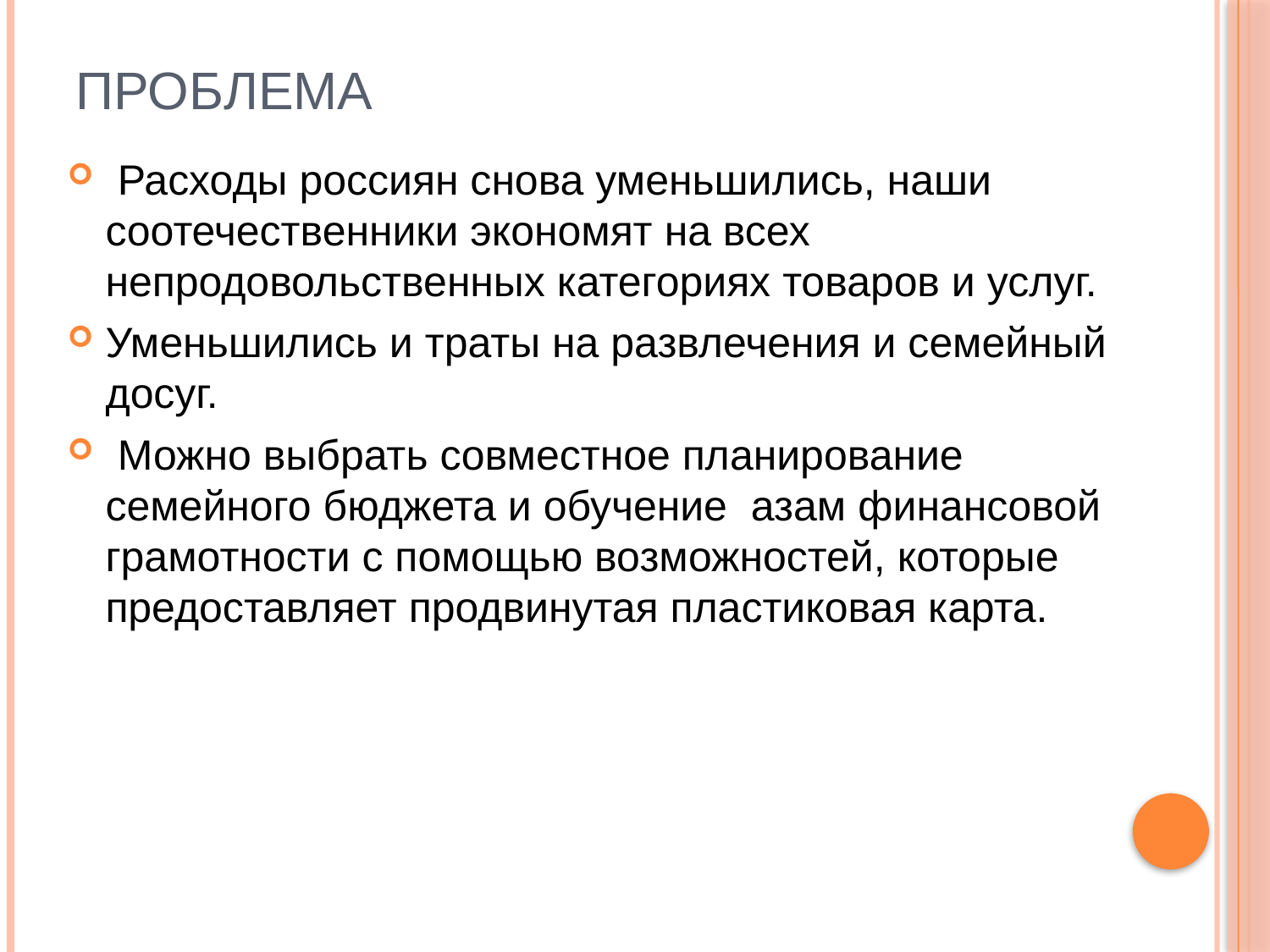

# проблема
 Расходы россиян снова уменьшились, наши соотечественники экономят на всех непродовольственных категориях товаров и услуг.
Уменьшились и траты на развлечения и семейный досуг.
 Можно выбрать совместное планирование семейного бюджета и обучение  азам финансовой грамотности с помощью возможностей, которые предоставляет продвинутая пластиковая карта.